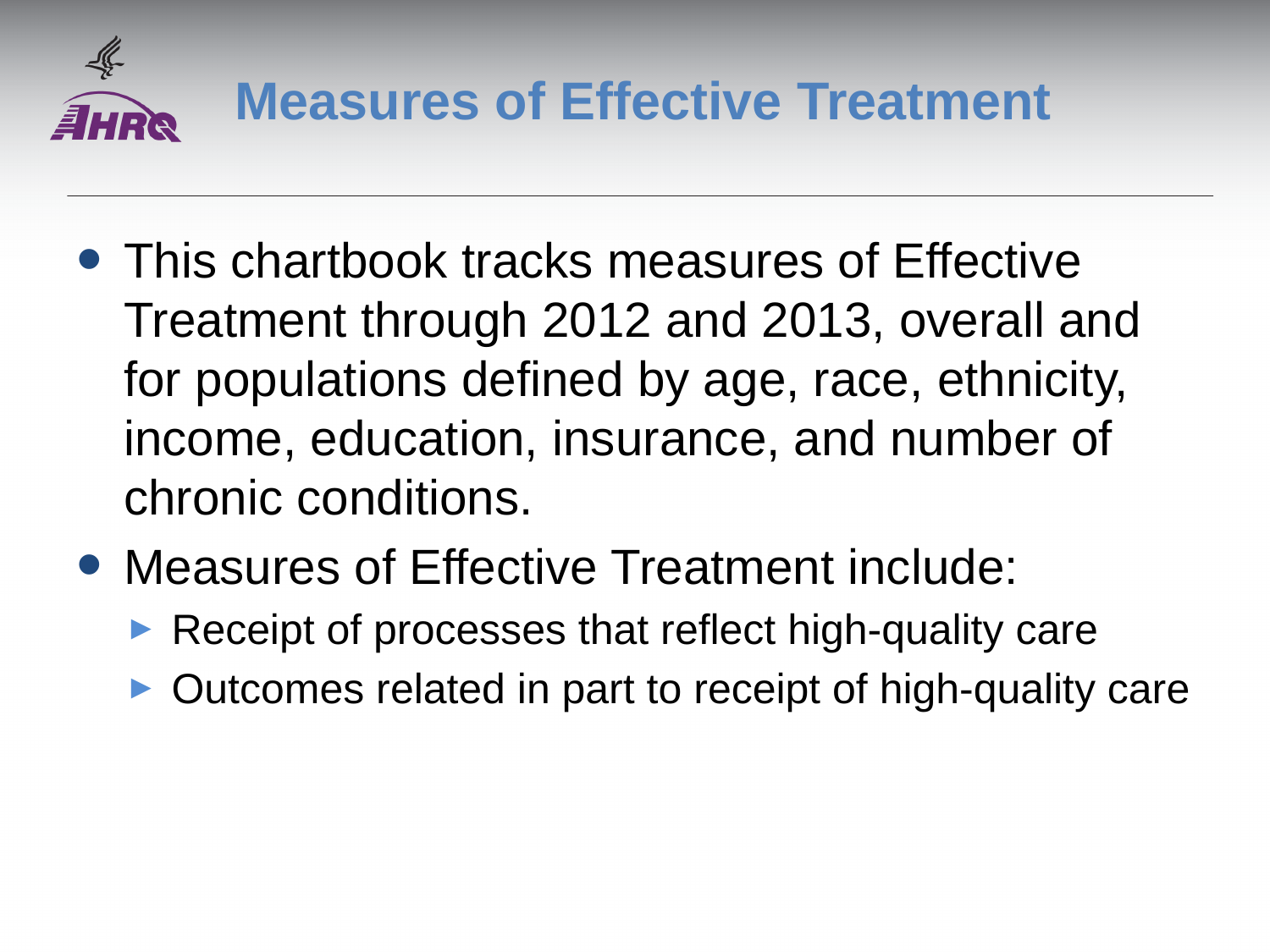

# Measures of Effective Treatment
This chartbook tracks measures of Effective Treatment through 2012 and 2013, overall and for populations defined by age, race, ethnicity, income, education, insurance, and number of chronic conditions.
Measures of Effective Treatment include:
Receipt of processes that reflect high-quality care
Outcomes related in part to receipt of high-quality care